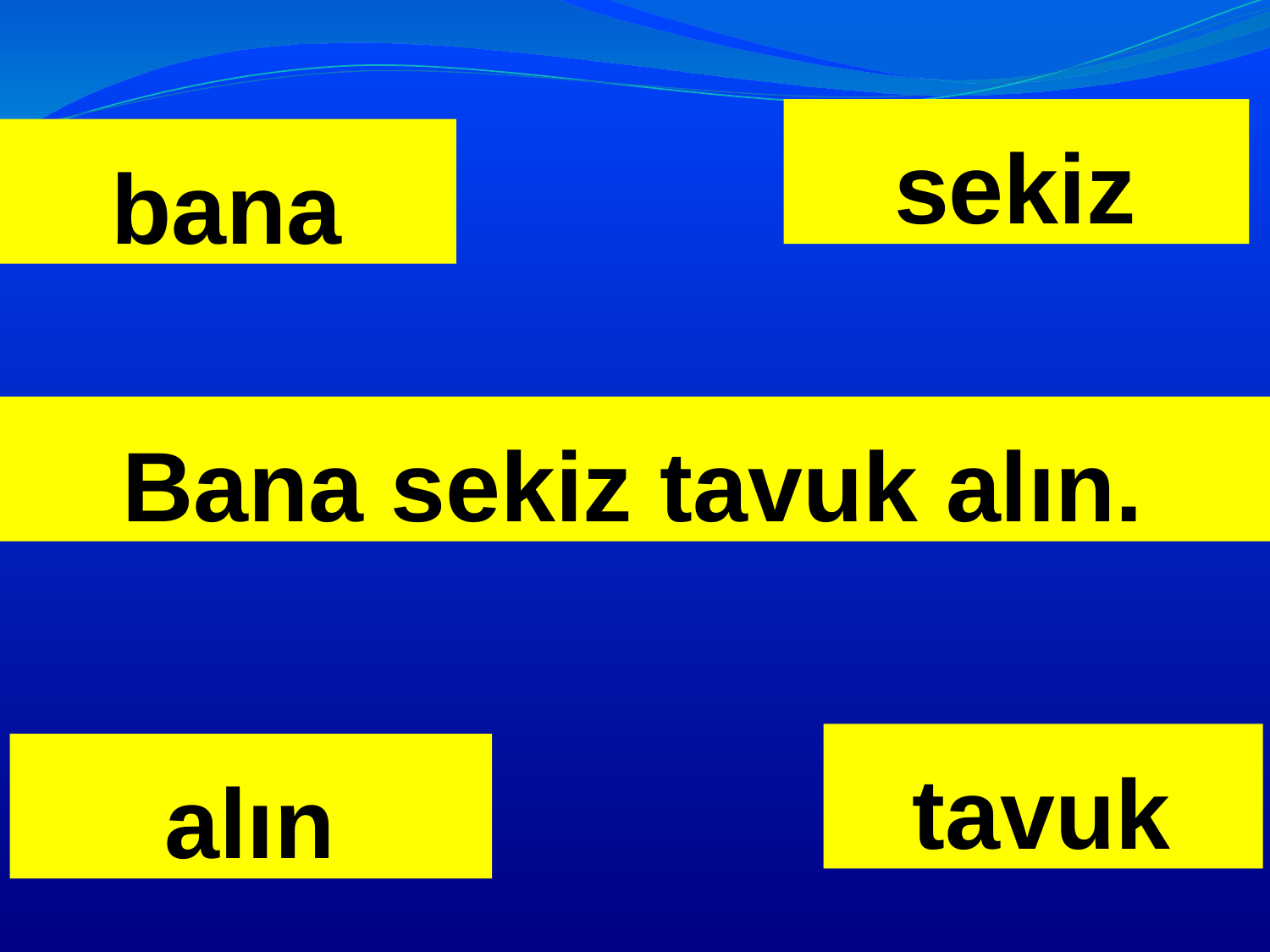

sekiz
# bana
Bana sekiz tavuk alın.
tavuk
alın